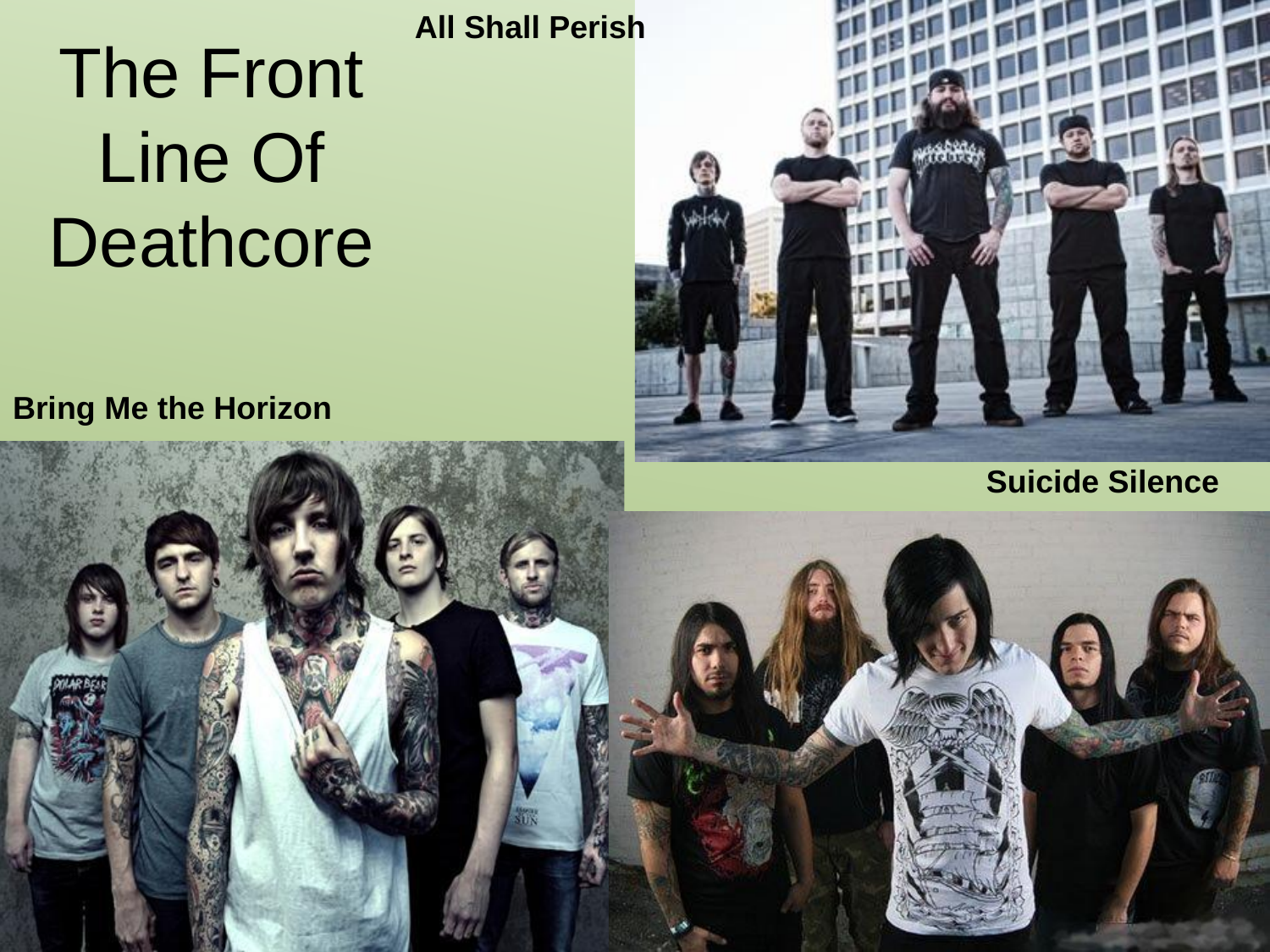

All Shall Perish

# The Front Line Of Deathcore
Bring Me the Horizon

Suicide Silence